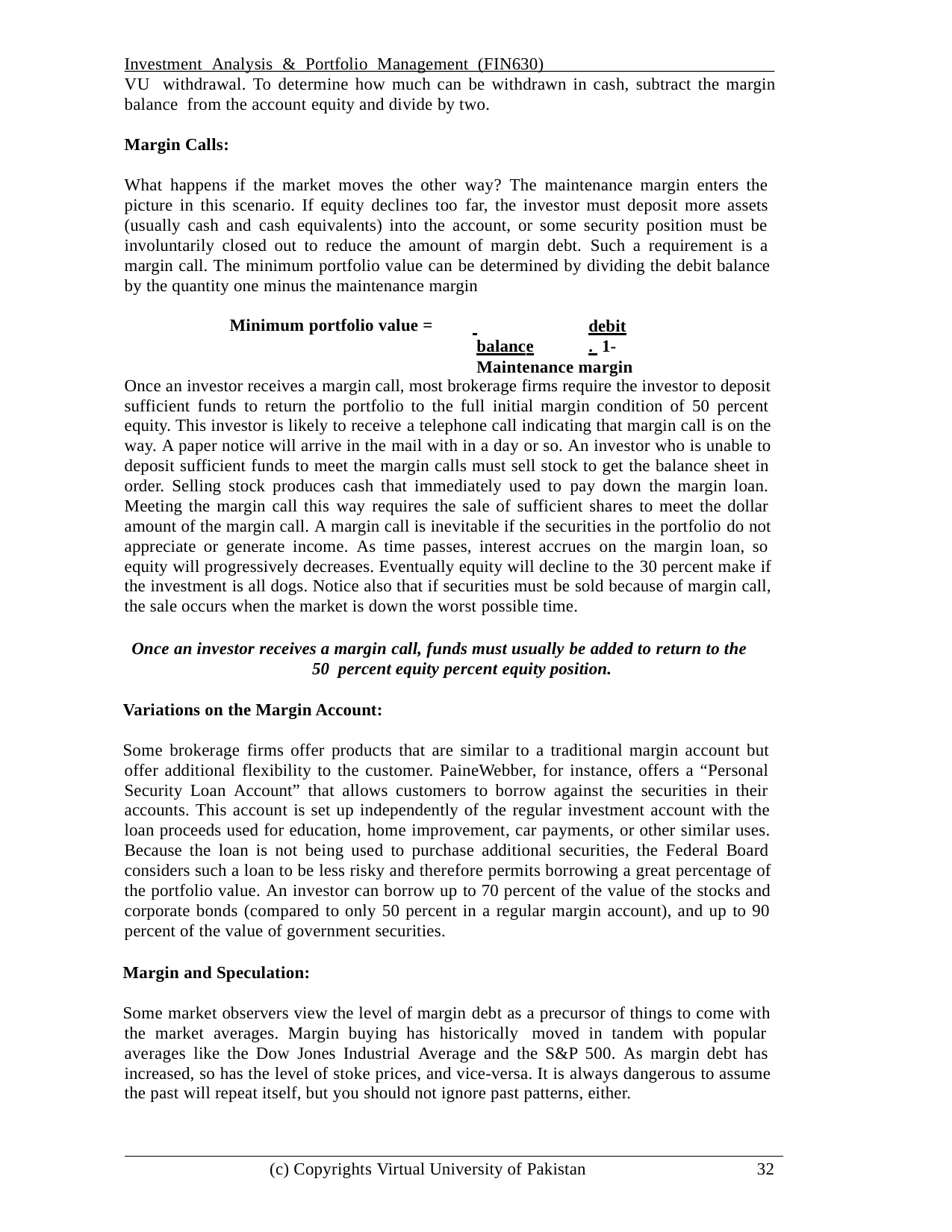

Investment Analysis & Portfolio Management (FIN630)	VU  withdrawal. To determine how much can be withdrawn in cash, subtract the margin balance  from the account equity and divide by two.

Margin Calls:

What happens if the market moves the other way? The maintenance margin enters the  picture in this scenario. If equity declines too far, the investor must deposit more assets  (usually cash and cash equivalents) into the account, or some security position must be  involuntarily closed out to reduce the amount of margin debt. Such a requirement is a  margin call. The minimum portfolio value can be determined by dividing the debit balance  by the quantity one minus the maintenance margin

Minimum portfolio value =
 	debit balance	.  1- Maintenance margin
Once an investor receives a margin call, most brokerage firms require the investor to deposit  sufficient funds to return the portfolio to the full initial margin condition of 50 percent  equity. This investor is likely to receive a telephone call indicating that margin call is on the  way. A paper notice will arrive in the mail with in a day or so. An investor who is unable to  deposit sufficient funds to meet the margin calls must sell stock to get the balance sheet in  order. Selling stock produces cash that immediately used to pay down the margin loan.  Meeting the margin call this way requires the sale of sufficient shares to meet the dollar  amount of the margin call. A margin call is inevitable if the securities in the portfolio do not  appreciate or generate income. As time passes, interest accrues on the margin loan, so  equity will progressively decreases. Eventually equity will decline to the 30 percent make if  the investment is all dogs. Notice also that if securities must be sold because of margin call,  the sale occurs when the market is down the worst possible time.

Once an investor receives a margin call, funds must usually be added to return to the 50  percent equity percent equity position.

Variations on the Margin Account:

Some brokerage firms offer products that are similar to a traditional margin account but  offer additional flexibility to the customer. PaineWebber, for instance, offers a “Personal  Security Loan Account” that allows customers to borrow against the securities in their  accounts. This account is set up independently of the regular investment account with the  loan proceeds used for education, home improvement, car payments, or other similar uses.  Because the loan is not being used to purchase additional securities, the Federal Board  considers such a loan to be less risky and therefore permits borrowing a great percentage of  the portfolio value. An investor can borrow up to 70 percent of the value of the stocks and  corporate bonds (compared to only 50 percent in a regular margin account), and up to 90  percent of the value of government securities.

Margin and Speculation:

Some market observers view the level of margin debt as a precursor of things to come with  the market averages. Margin buying has historically moved in tandem with popular  averages like the Dow Jones Industrial Average and the S&P 500. As margin debt has  increased, so has the level of stoke prices, and vice-versa. It is always dangerous to assume  the past will repeat itself, but you should not ignore past patterns, either.
(c) Copyrights Virtual University of Pakistan
32